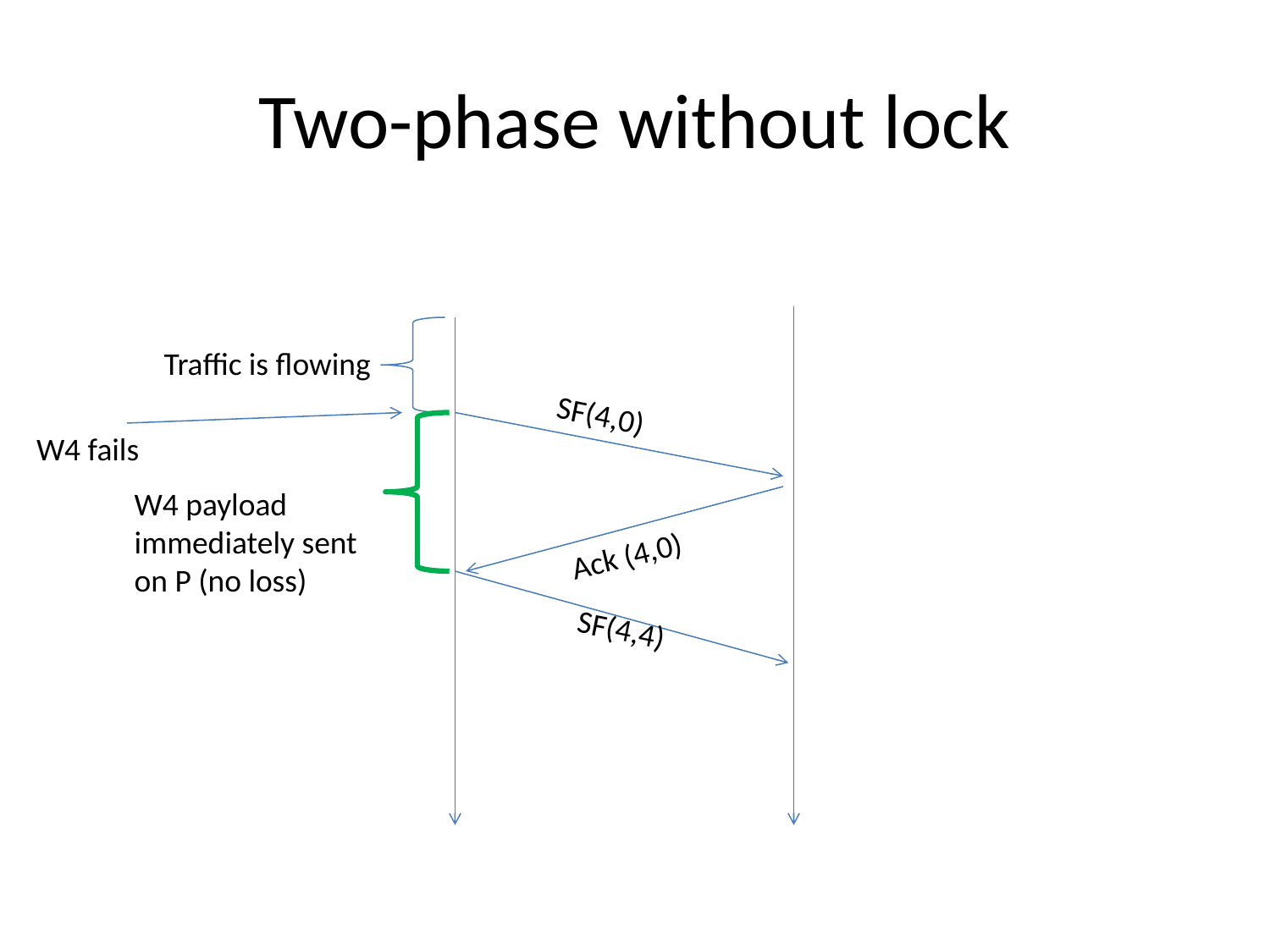

# Two-phase without lock

Traffic is flowing
SF(4,0)

W4 fails
W4 payload
immediately sent
on P (no loss)
Ack (4,0)
SF(4,4)